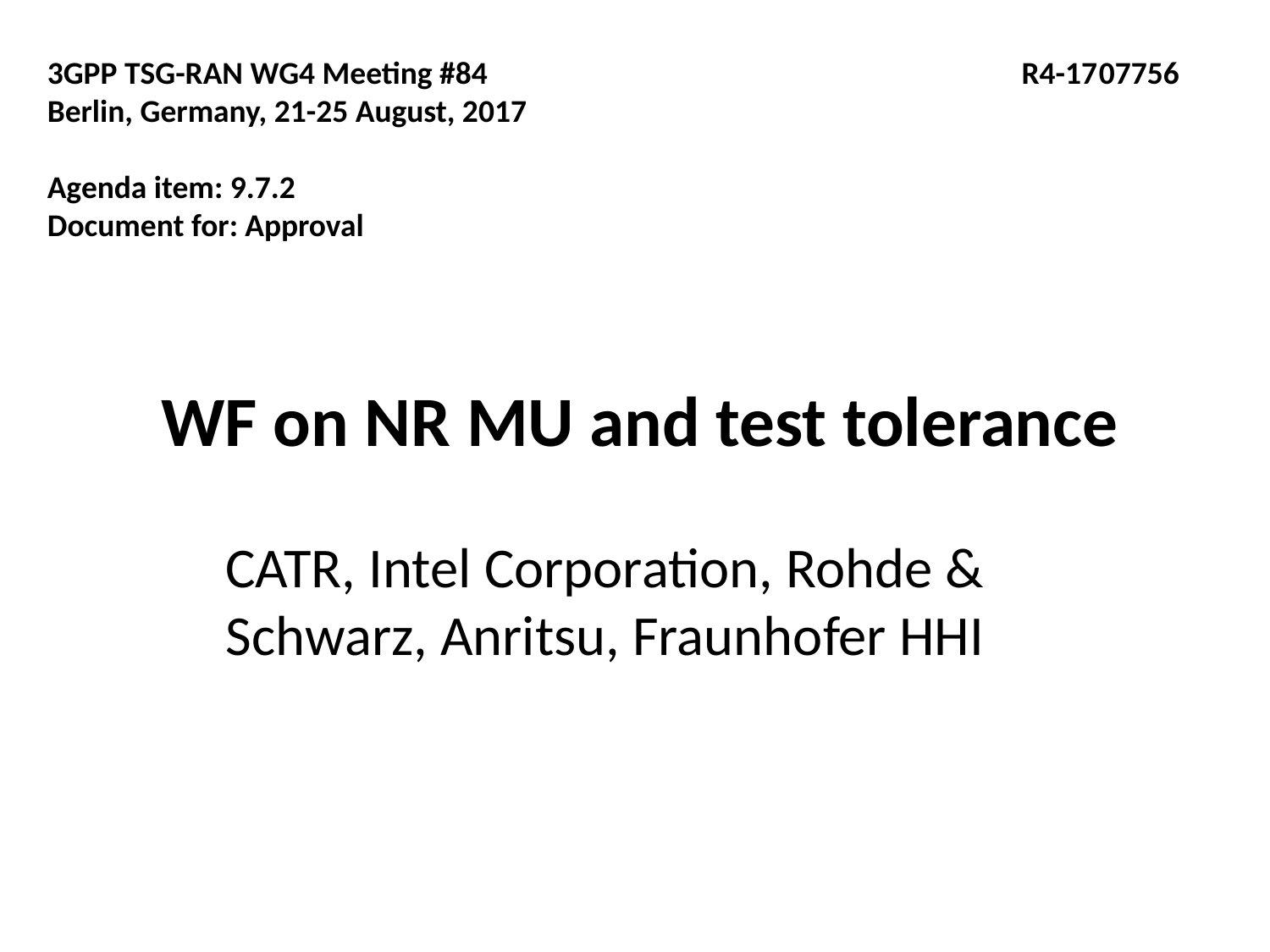

3GPP TSG-RAN WG4 Meeting #84	                                                                 R4-1707756
Berlin, Germany, 21-25 August, 2017

Agenda item: 9.7.2
Document for: Approval

# WF on NR MU and test tolerance
CATR, Intel Corporation, Rohde & Schwarz, Anritsu, Fraunhofer HHI